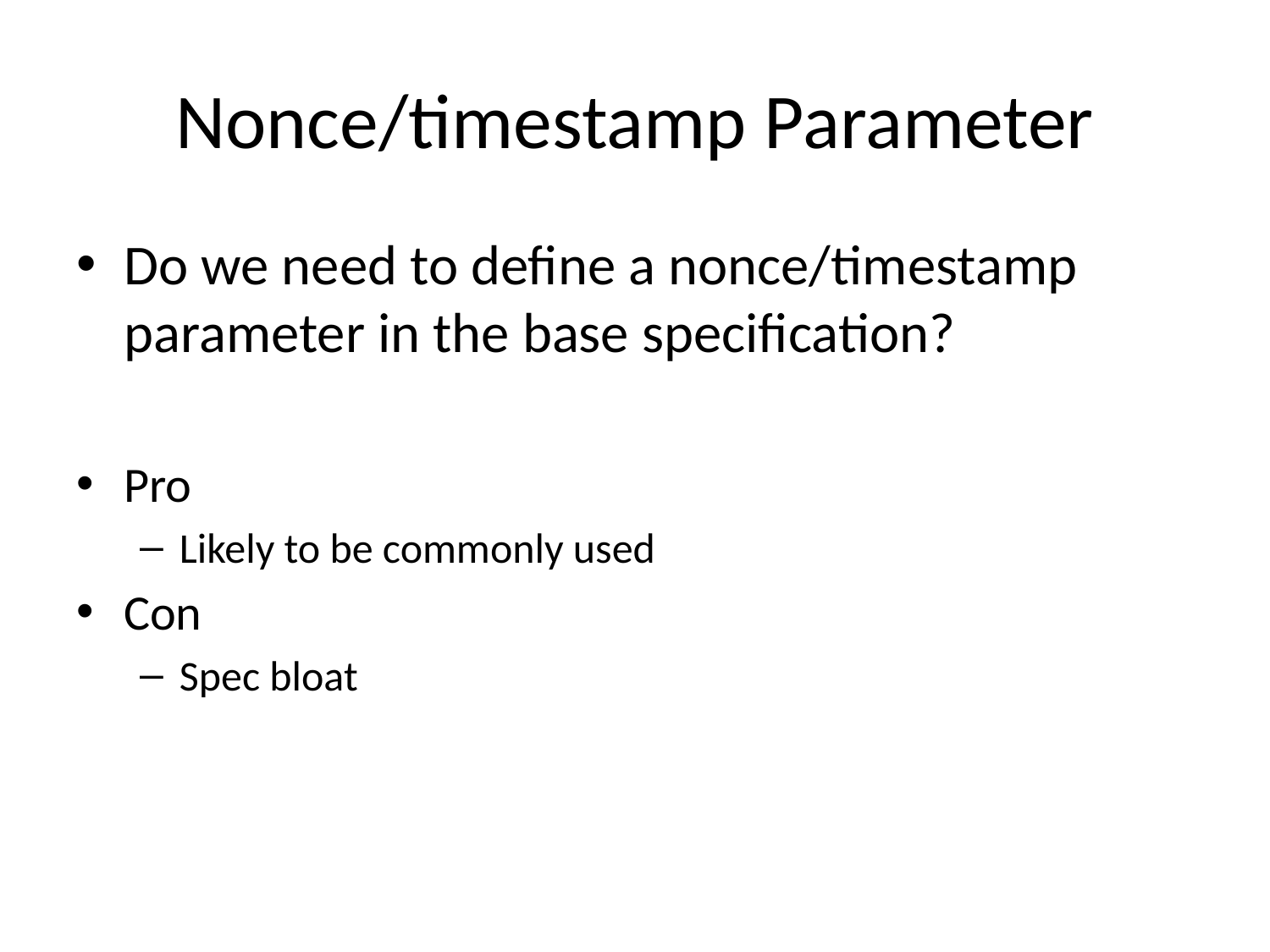

# Nonce/timestamp Parameter
Do we need to define a nonce/timestamp parameter in the base specification?

Pro
Likely to be commonly used
Con
Spec bloat